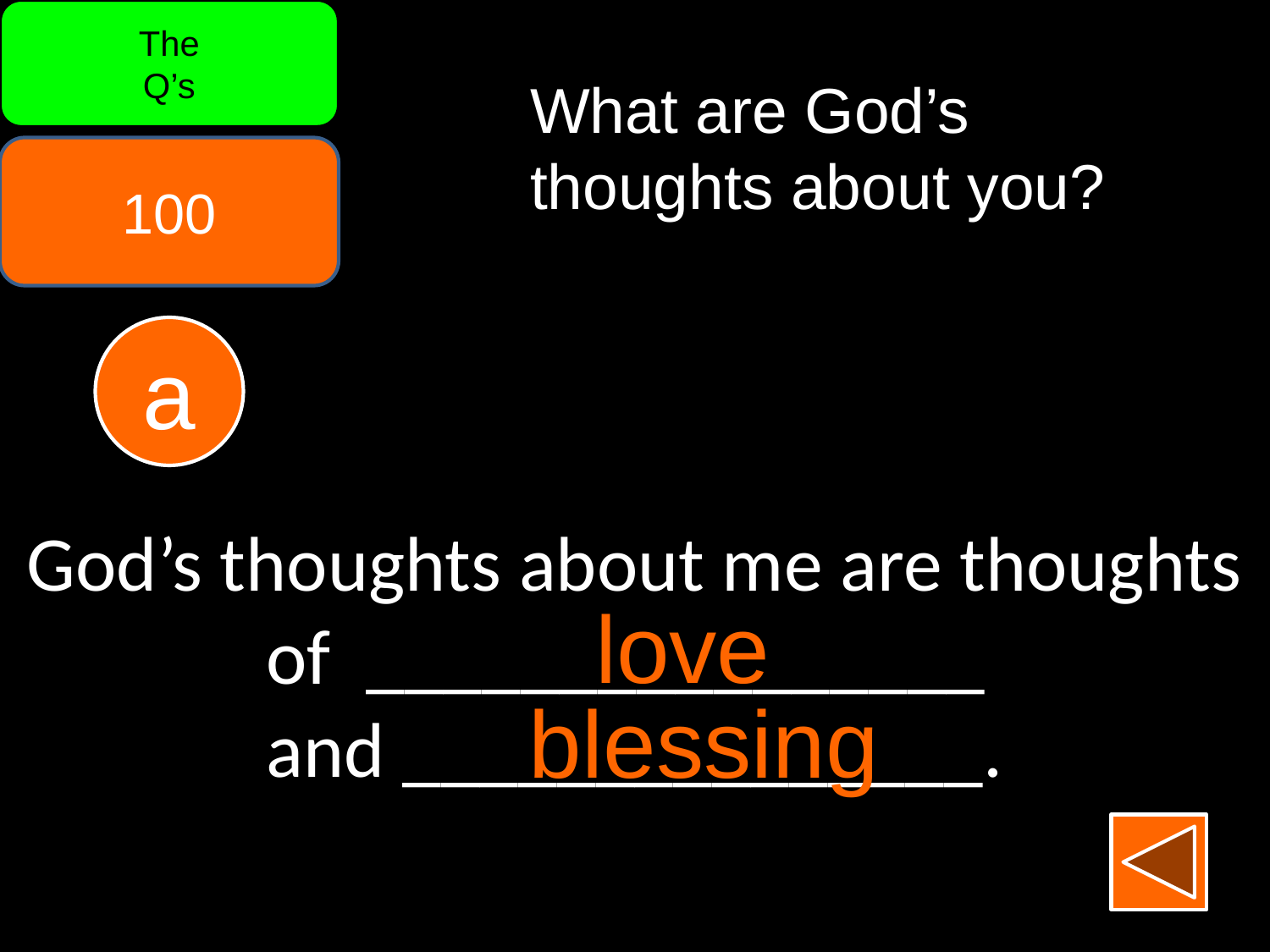

The
Q’s
What are God’s
thoughts about you?
100
a
God’s thoughts about me are thoughts of  ________________
and _______________.
love
blessing